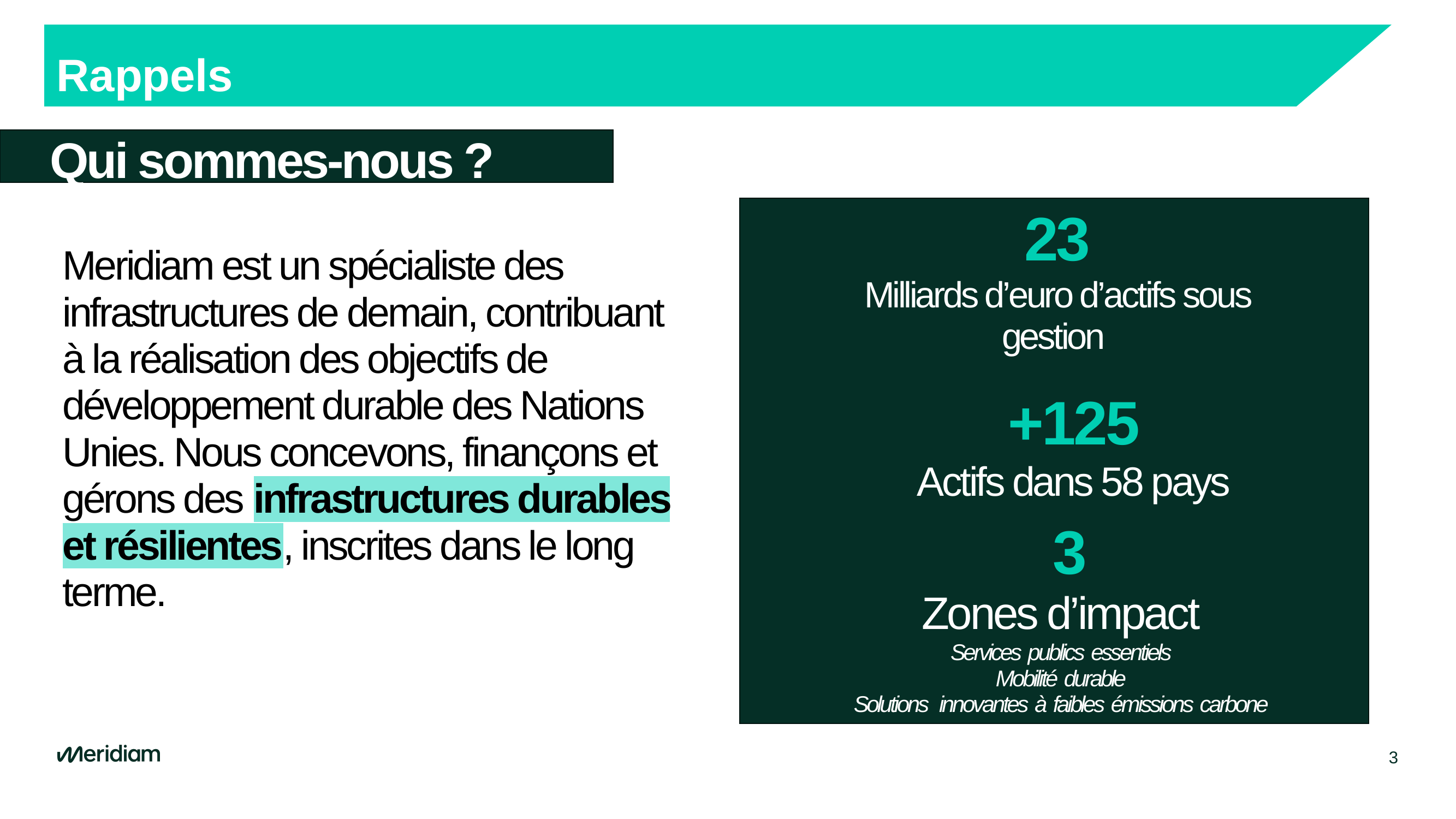

# Rappels

Qui sommes-nous ?

23
Milliards d’euro d’actifs sous gestion
Meridiam est un spécialiste des infrastructures de demain, contribuant à la réalisation des objectifs de développement durable des Nations Unies. Nous concevons, finançons et gérons des infrastructures durables et résilientes, inscrites dans le long terme.

+125
Actifs dans 58 pays
 3
Zones d’impact
Services  publics  essentiels
Mobilité  durable
Solutions   innovantes  à  faibles  émissions  carbone
3